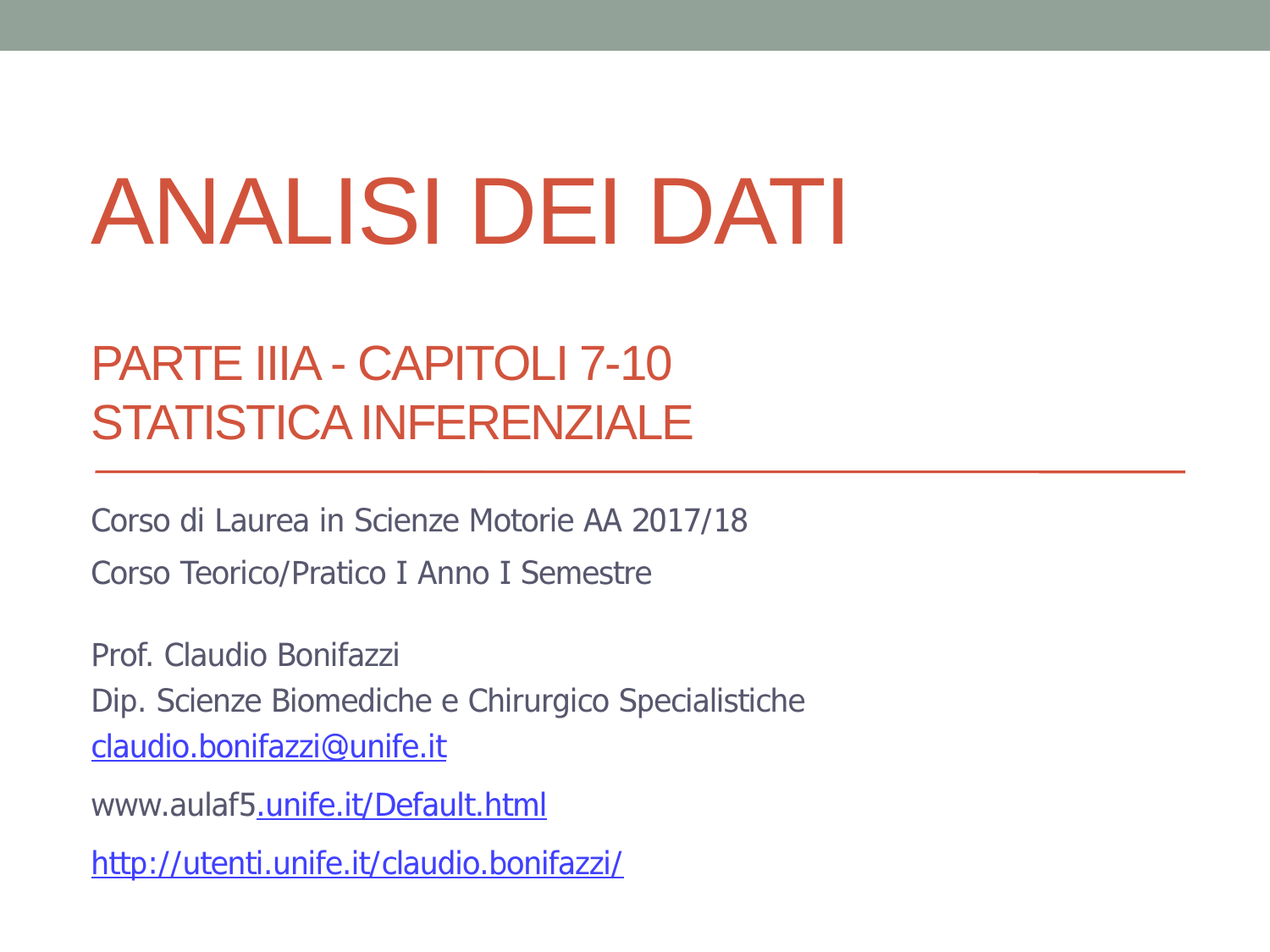

# Analisi dei Dati Parte IIIA - Capitoli 7-10 Statistica Inferenziale
Corso di Laurea in Scienze Motorie AA 2017/18
Corso Teorico/Pratico I Anno I Semestre

Prof. Claudio Bonifazzi
Dip. Scienze Biomediche e Chirurgico Specialistiche
claudio.bonifazzi@unife.it
www.aulaf5.unife.it/Default.html
http://utenti.unife.it/claudio.bonifazzi/